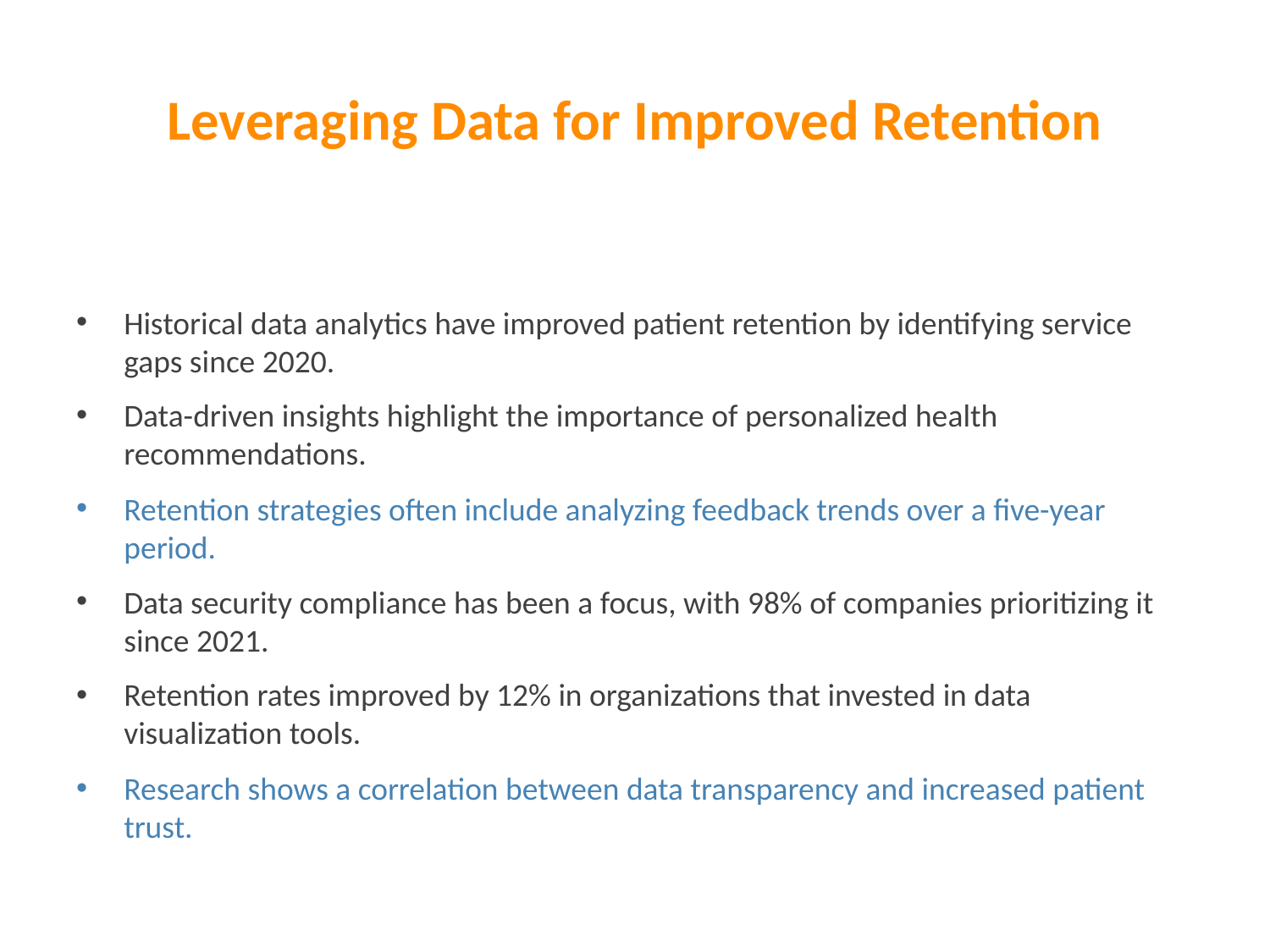

# Leveraging Data for Improved Retention

Historical data analytics have improved patient retention by identifying service gaps since 2020.
Data-driven insights highlight the importance of personalized health recommendations.
Retention strategies often include analyzing feedback trends over a five-year period.
Data security compliance has been a focus, with 98% of companies prioritizing it since 2021.
Retention rates improved by 12% in organizations that invested in data visualization tools.
Research shows a correlation between data transparency and increased patient trust.